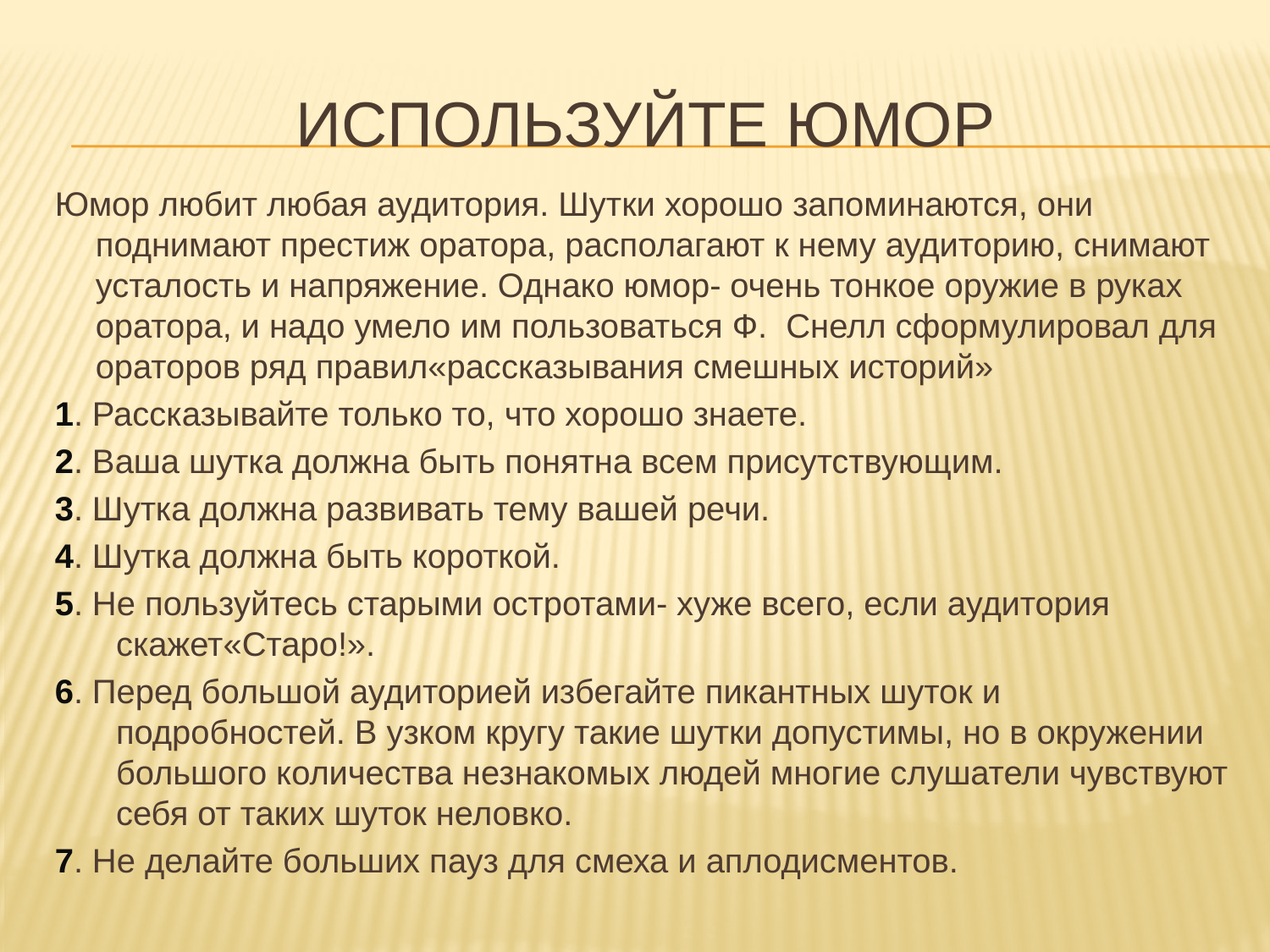

# Используйте юмор
Юмор любит любая аудитория. Шутки хорошо запоминаются, они поднимают престиж оратора, располагают к нему аудиторию, снимают усталость и напряжение. Однако юмор- очень тонкое оружие в руках оратора, и надо умело им пользоваться Ф.  Снелл сформулировал для ораторов ряд правил«рассказывания смешных историй»
1. Рассказывайте только то, что хорошо знаете.
2. Ваша шутка должна быть понятна всем присутствующим.
3. Шутка должна развивать тему вашей речи.
4. Шутка должна быть короткой.
5. Не пользуйтесь старыми остротами- хуже всего, если аудитория скажет«Старо!».
6. Перед большой аудиторией избегайте пикантных шуток и подробностей. В узком кругу такие шутки допустимы, но в окружении большого количества незнакомых людей многие слушатели чувствуют себя от таких шуток неловко.
7. Не делайте больших пауз для смеха и аплодисментов.